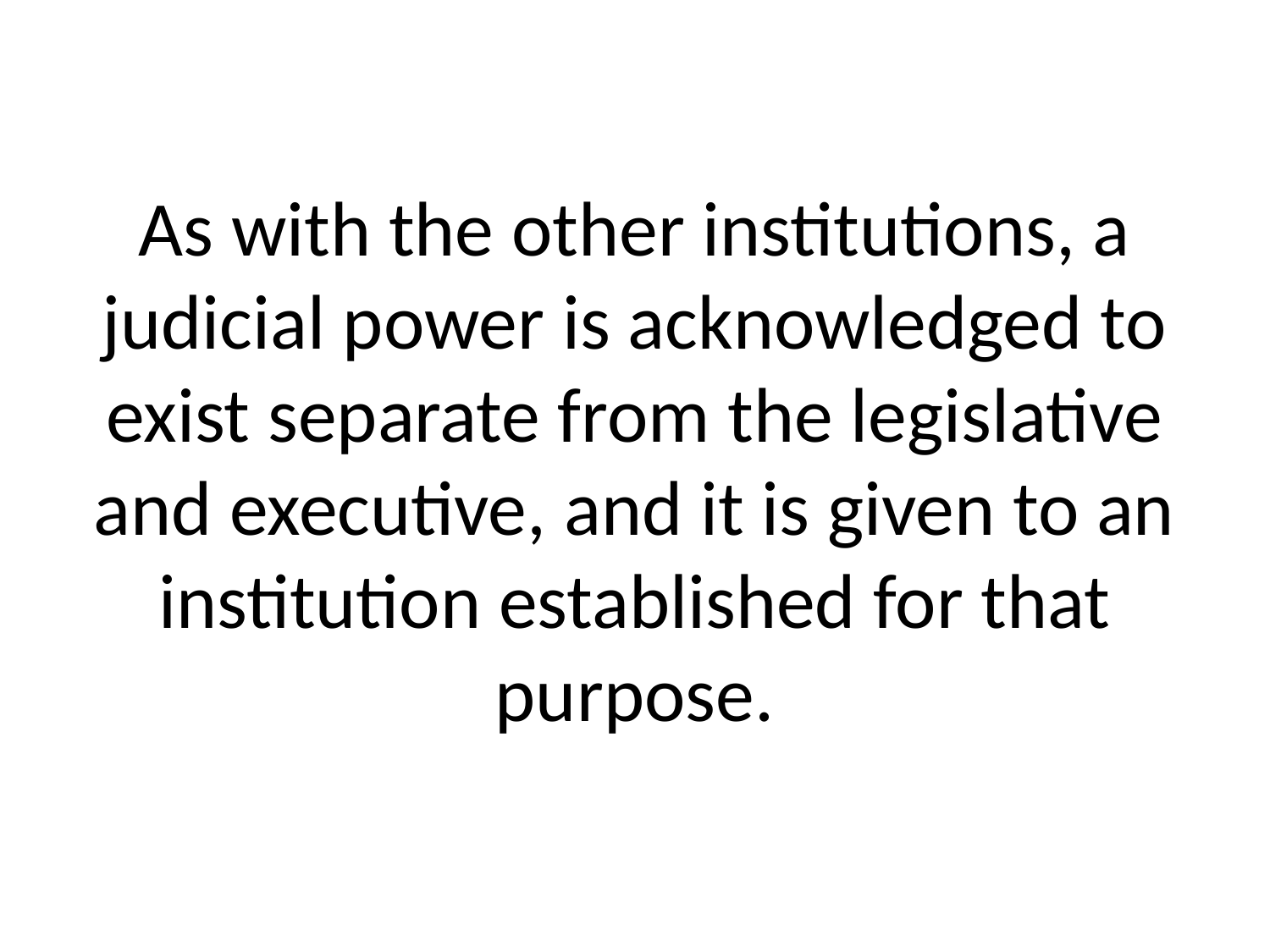

# As with the other institutions, a judicial power is acknowledged to exist separate from the legislative and executive, and it is given to an institution established for that purpose.